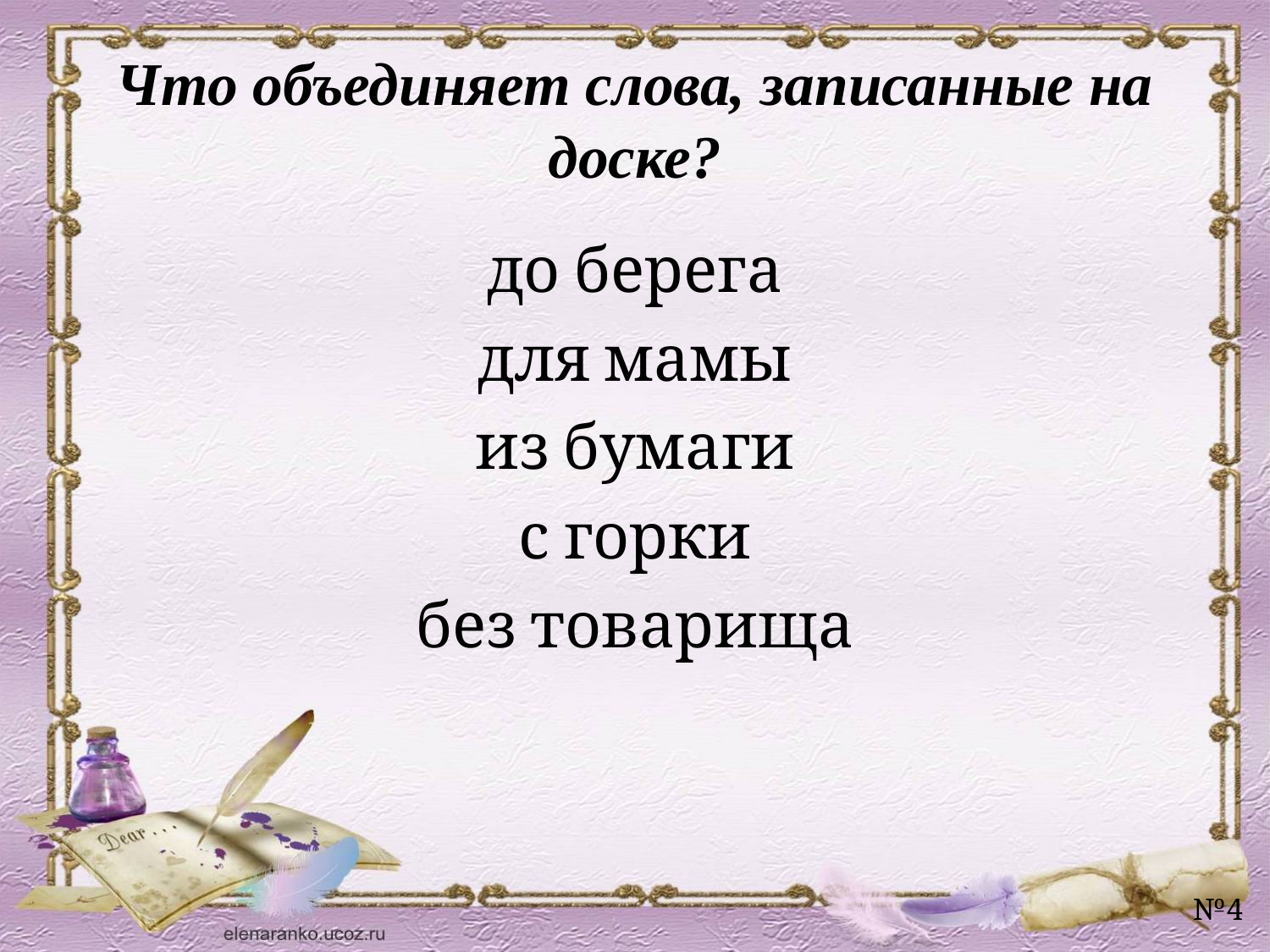

# Что объединяет слова, записанные на доске?
до берега
для мамы
из бумаги
с горки
без товарища
№4